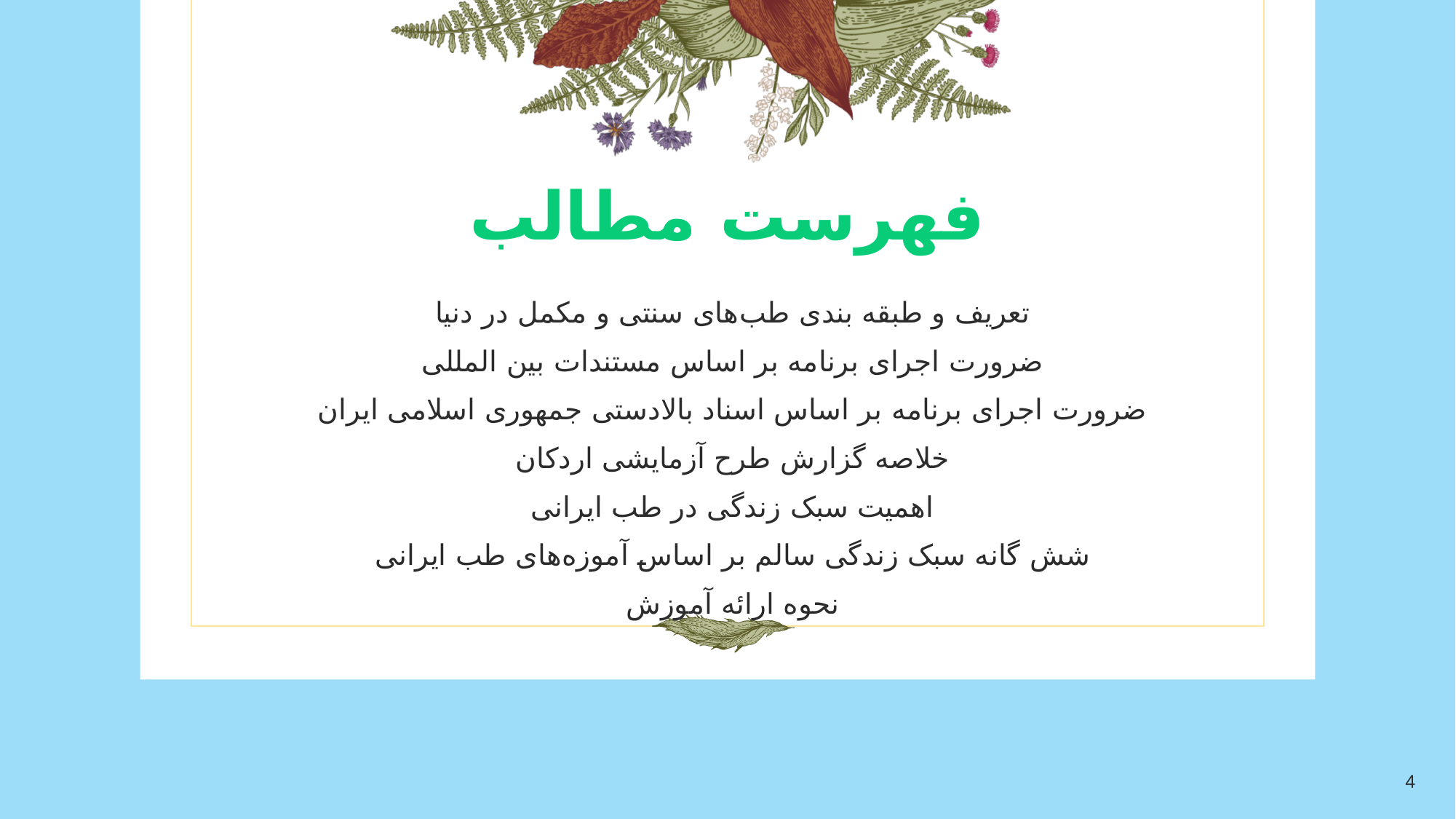

# فهرست مطالب
تعریف و طبقه بندی طب‌های سنتی و مکمل در دنیا
ضرورت اجرای برنامه بر اساس مستندات بین المللی
ضرورت اجرای برنامه بر اساس اسناد بالادستی جمهوری اسلامی ایران
خلاصه گزارش طرح آزمایشی اردکان
اهمیت سبک زندگی در طب ایرانی
شش گانه سبک زندگی سالم بر اساس آموزه‌های طب ایرانی
نحوه ارائه آموزش

4